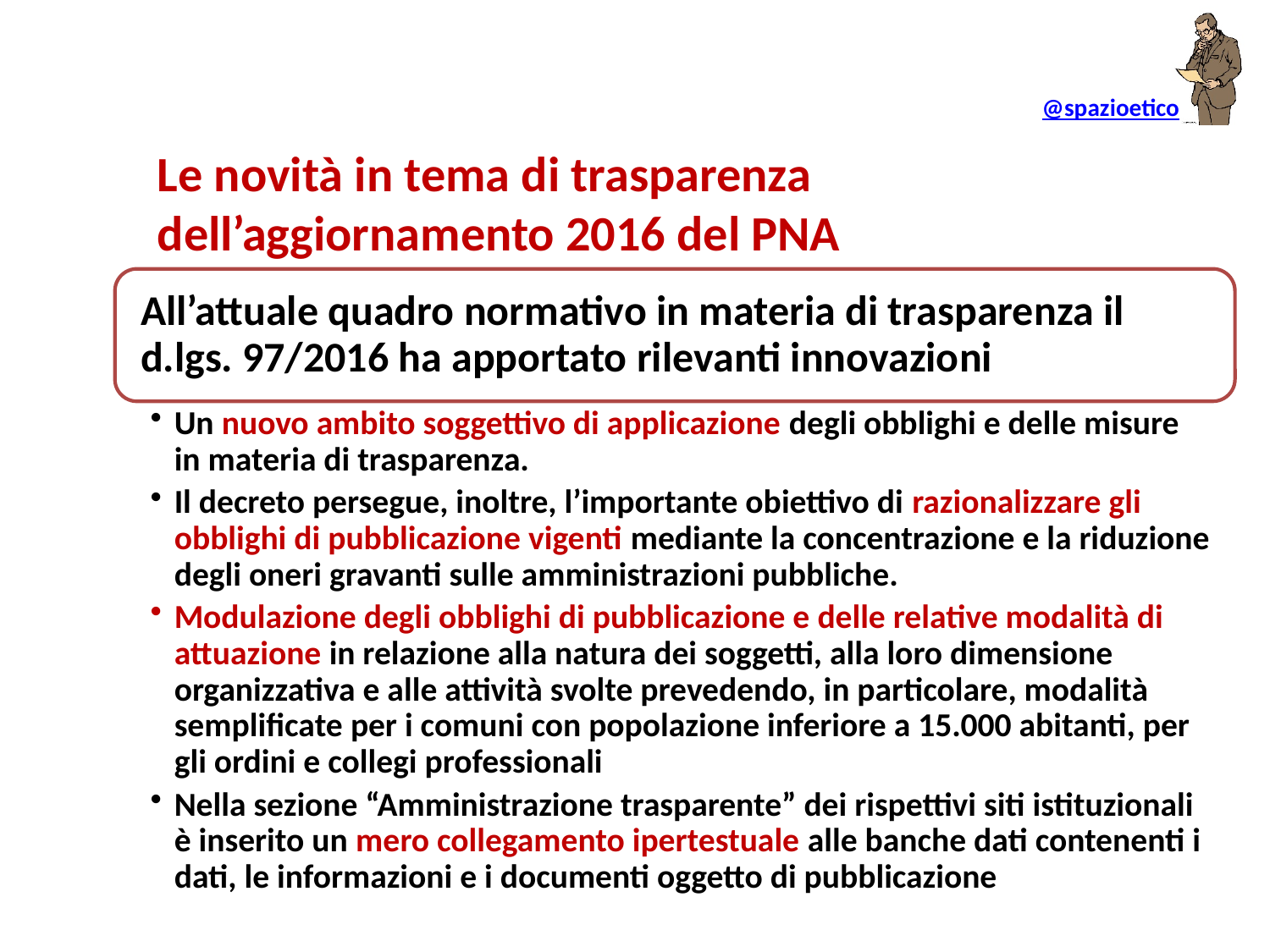

Le novità in tema di trasparenza dell’aggiornamento 2016 del PNA
All’attuale quadro normativo in materia di trasparenza il d.lgs. 97/2016 ha apportato rilevanti innovazioni
Un nuovo ambito soggettivo di applicazione degli obblighi e delle misure in materia di trasparenza.
Il decreto persegue, inoltre, l’importante obiettivo di razionalizzare gli obblighi di pubblicazione vigenti mediante la concentrazione e la riduzione degli oneri gravanti sulle amministrazioni pubbliche.
Modulazione degli obblighi di pubblicazione e delle relative modalità di attuazione in relazione alla natura dei soggetti, alla loro dimensione organizzativa e alle attività svolte prevedendo, in particolare, modalità semplificate per i comuni con popolazione inferiore a 15.000 abitanti, per gli ordini e collegi professionali
Nella sezione “Amministrazione trasparente” dei rispettivi siti istituzionali è inserito un mero collegamento ipertestuale alle banche dati contenenti i dati, le informazioni e i documenti oggetto di pubblicazione